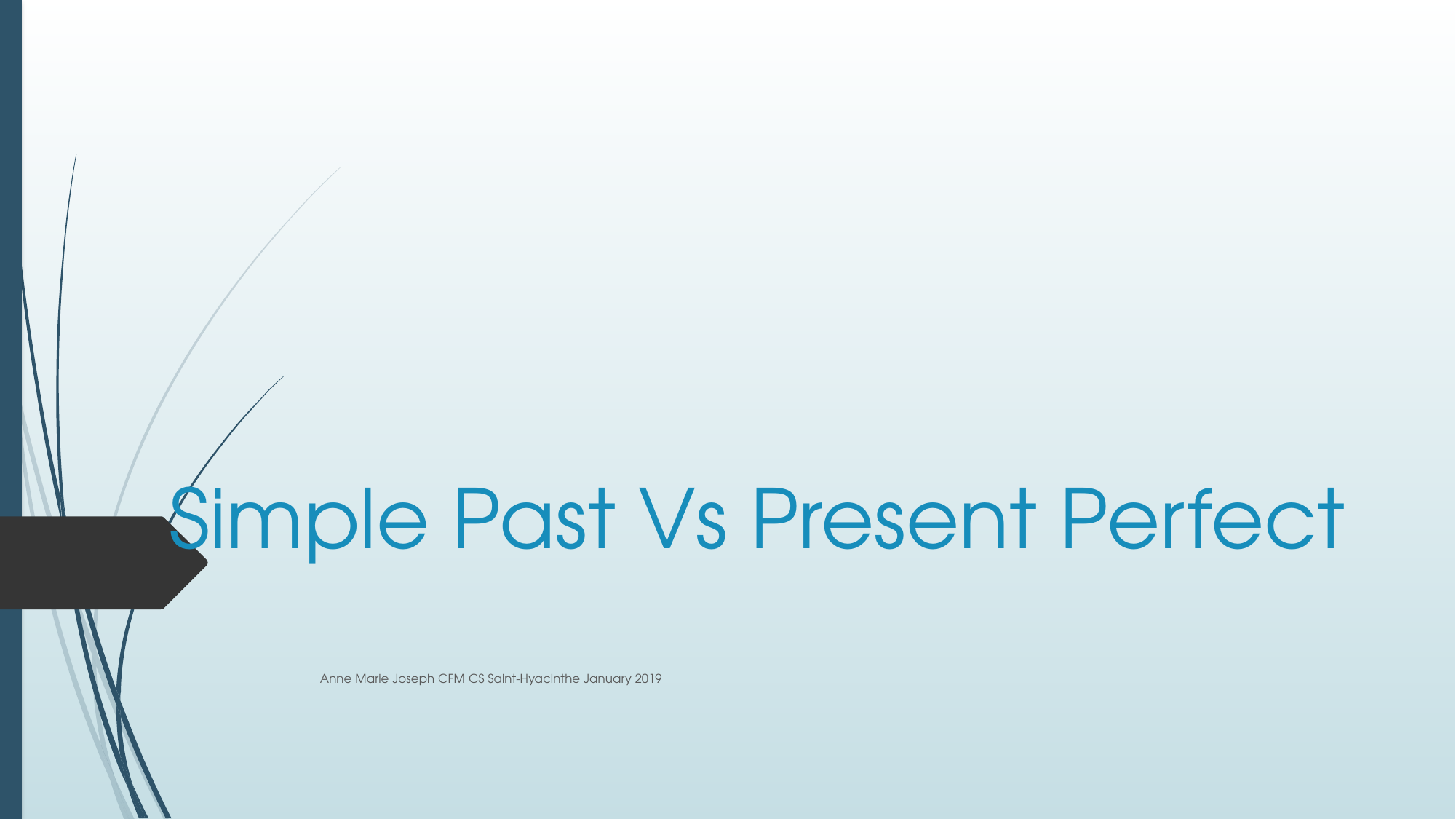

# Simple Past Vs Present Perfect
Anne Marie Joseph CFM CS Saint-Hyacinthe January 2019